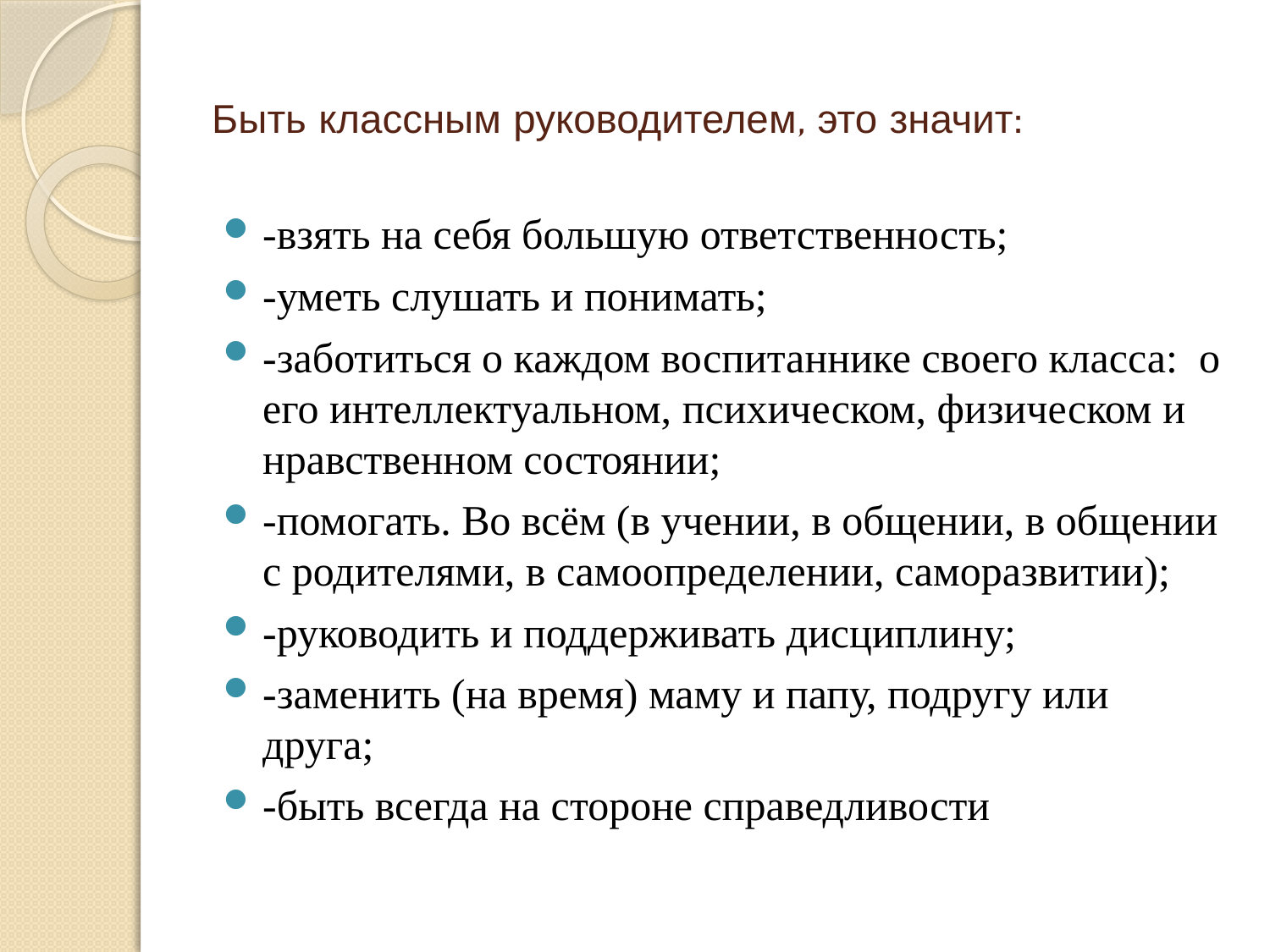

# Быть классным руководителем, это значит:
-взять на себя большую ответственность;
-уметь слушать и понимать;
-заботиться о каждом воспитаннике своего класса:  о его интеллектуальном, психическом, физическом и нравственном состоянии;
-помогать. Во всём (в учении, в общении, в общении с родителями, в самоопределении, саморазвитии);
-руководить и поддерживать дисциплину;
-заменить (на время) маму и папу, подругу или друга;
-быть всегда на стороне справедливости